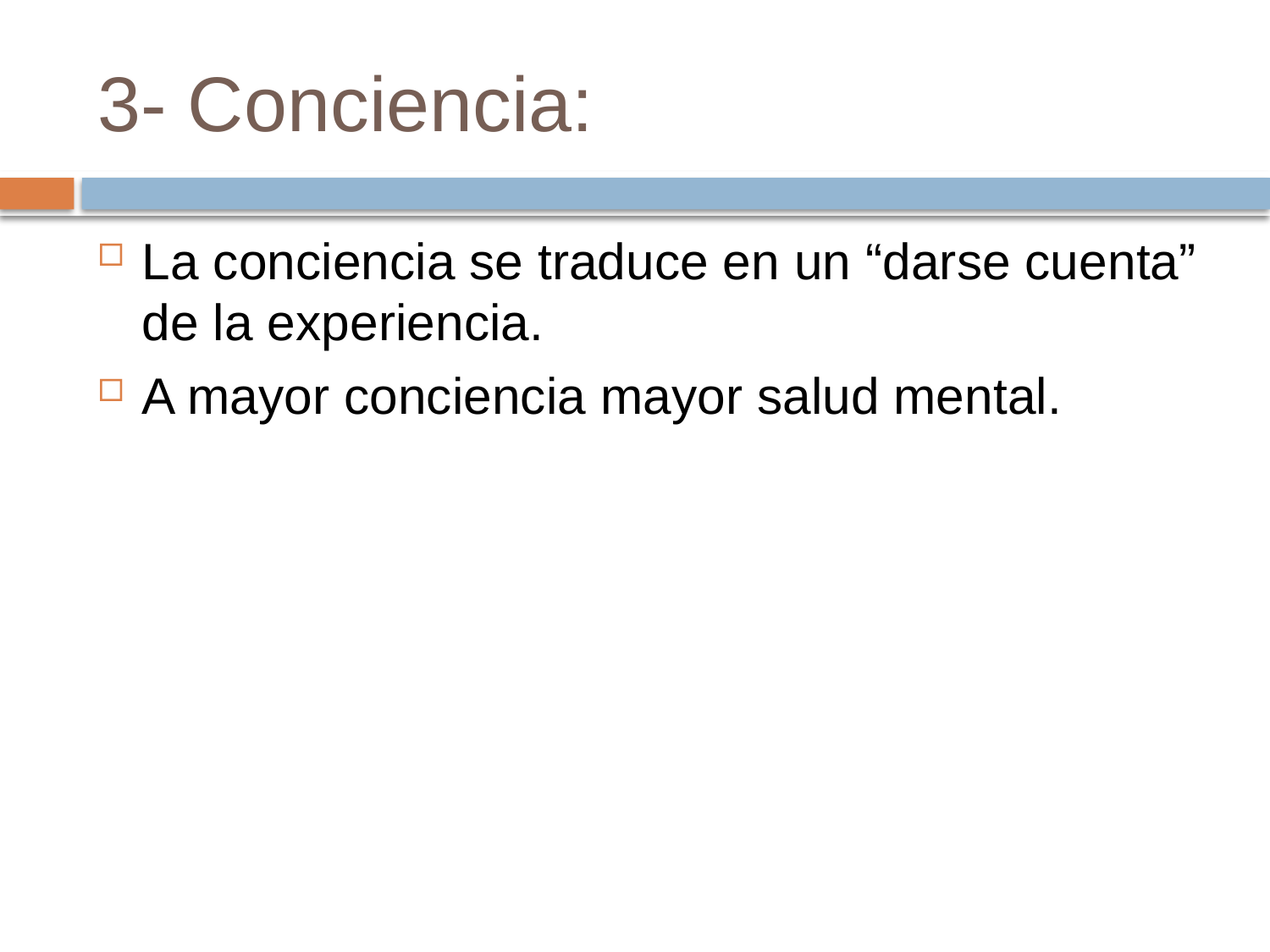

# 3- Conciencia:
La conciencia se traduce en un “darse cuenta” de la experiencia.
A mayor conciencia mayor salud mental.